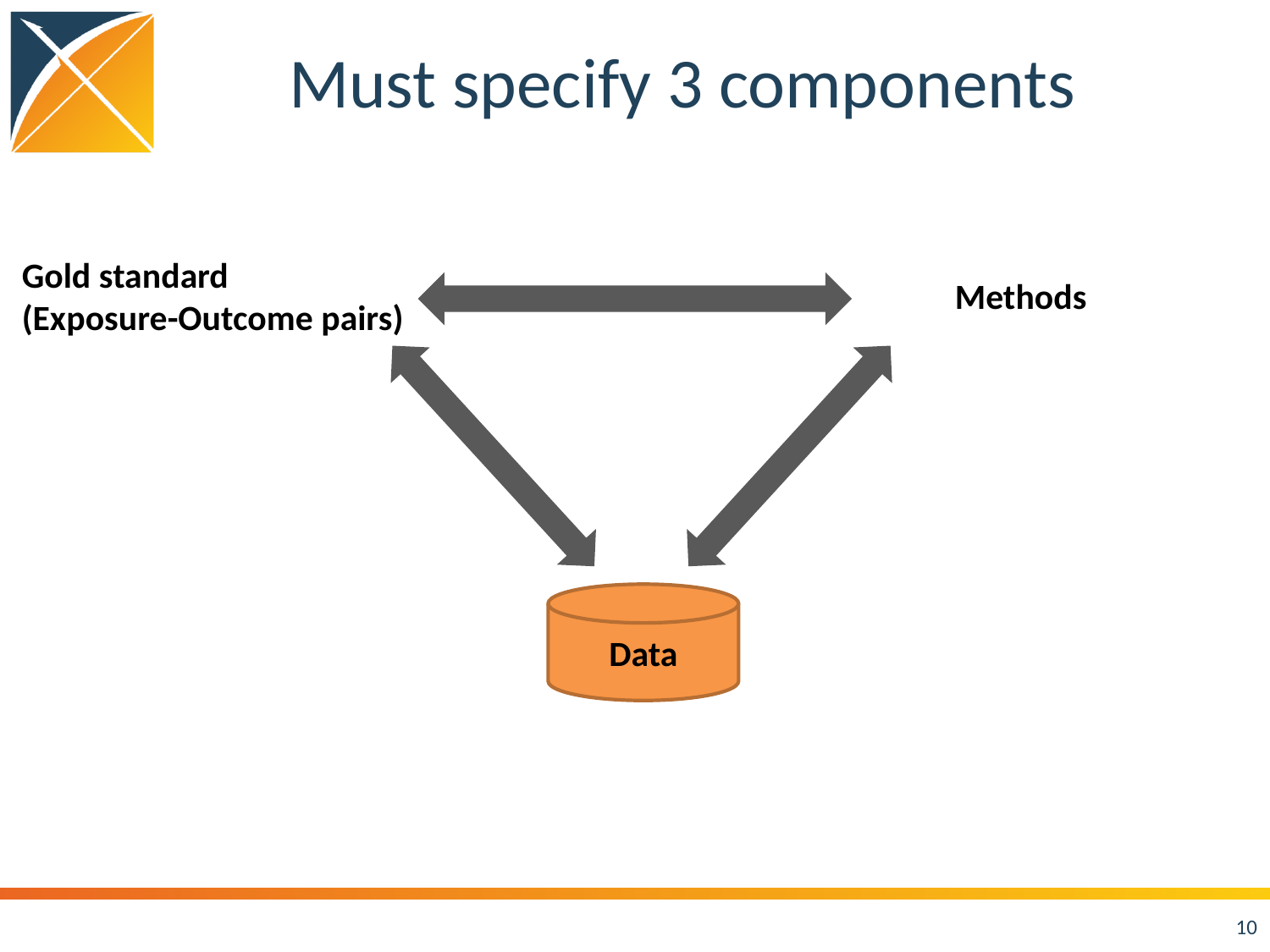

# Must specify 3 components

Gold standard
(Exposure-Outcome pairs)
Methods

Data
10